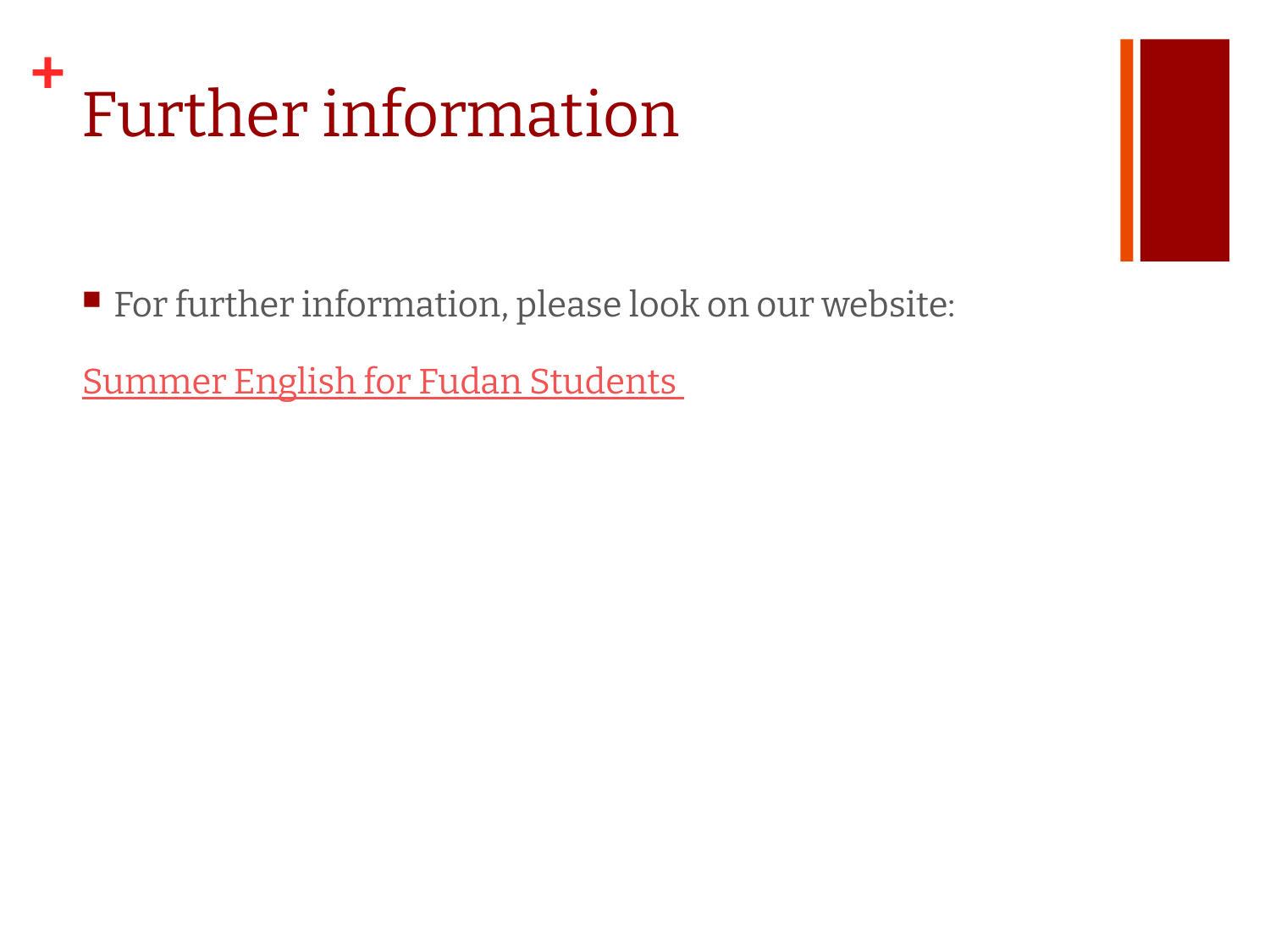

# Further information
For further information, please look on our website:
Summer English for Fudan Students